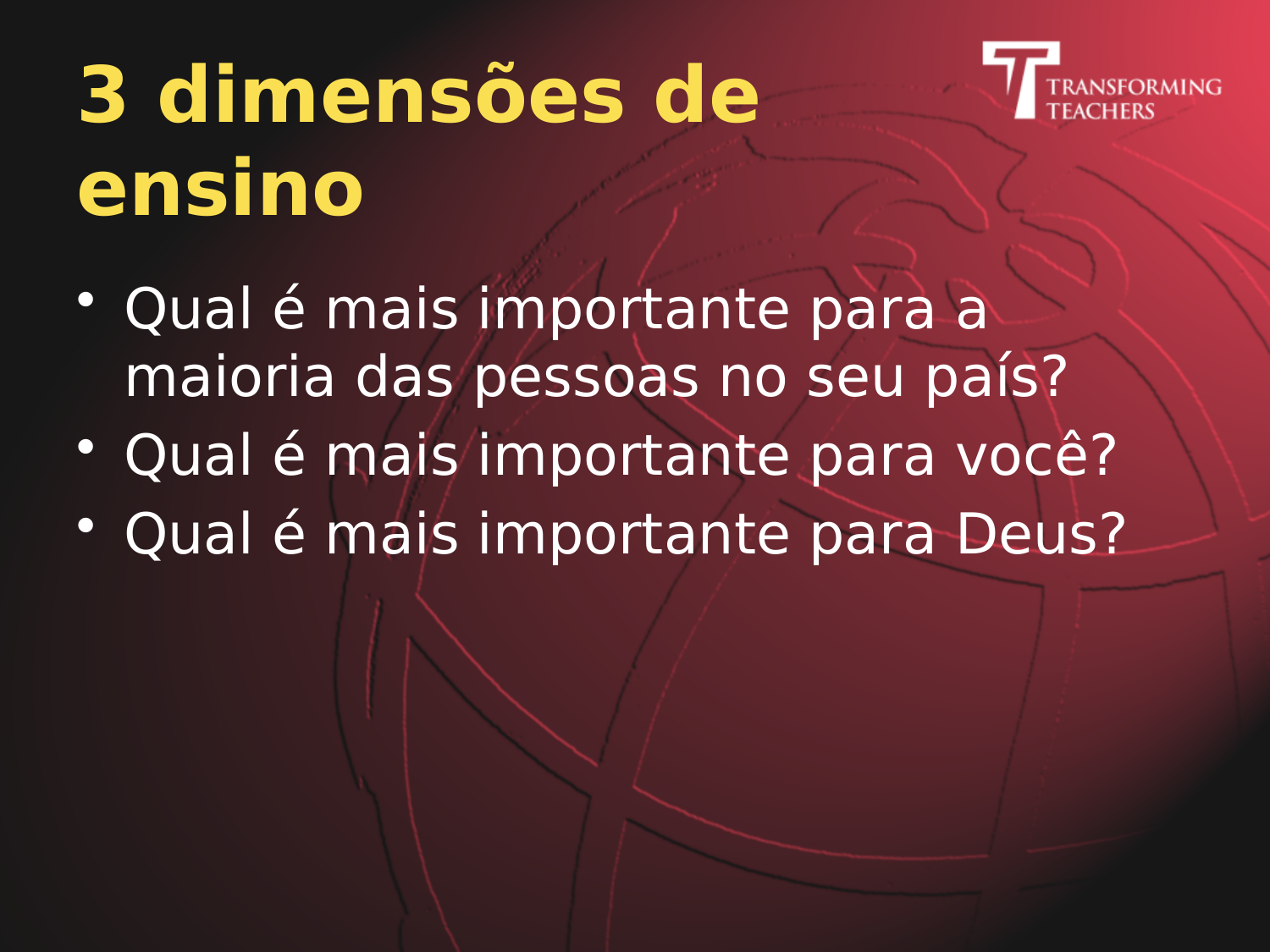

# 3 dimensões de ensino
Qual é mais importante para a maioria das pessoas no seu país?
Qual é mais importante para você?
Qual é mais importante para Deus?